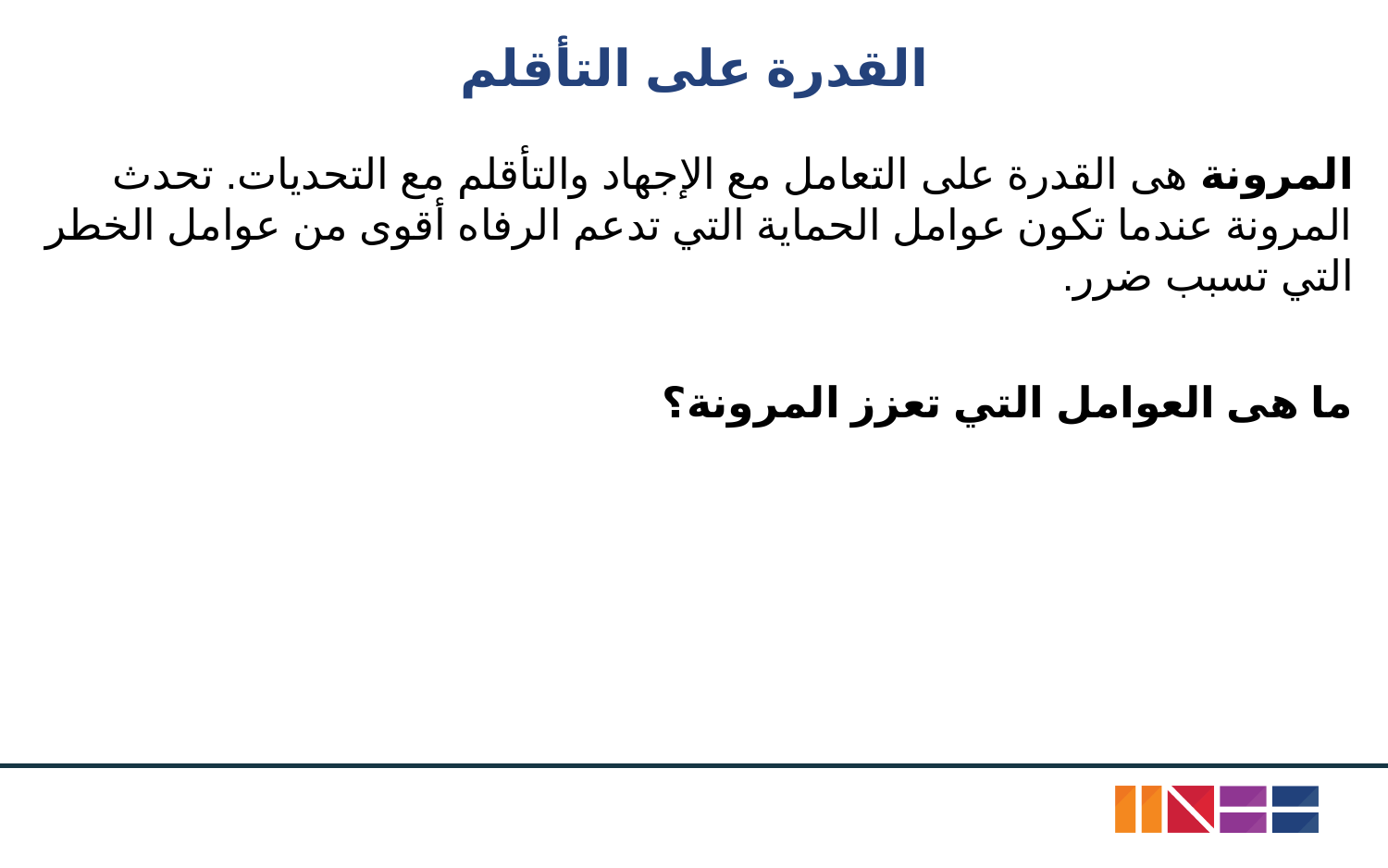

# القدرة على التأقلم
المرونة هى القدرة على التعامل مع الإجهاد والتأقلم مع التحديات. تحدث المرونة عندما تكون عوامل الحماية التي تدعم الرفاه أقوى من عوامل الخطر التي تسبب ضرر.

ما هى العوامل التي تعزز المرونة؟